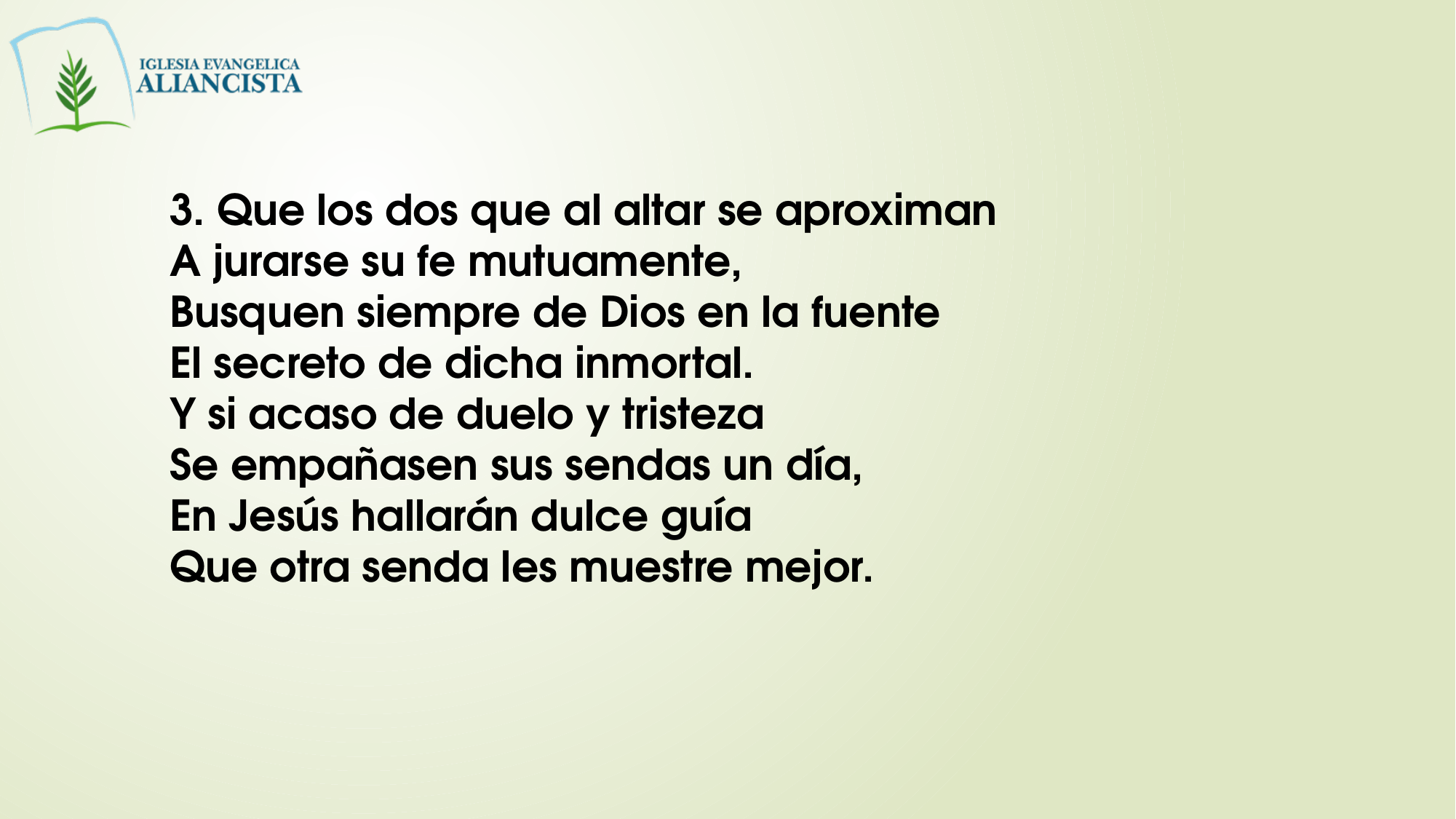

3. Que los dos que al altar se aproximan
A jurarse su fe mutuamente,
Busquen siempre de Dios en la fuente
El secreto de dicha inmortal.
Y si acaso de duelo y tristeza
Se empañasen sus sendas un día,
En Jesús hallarán dulce guía
Que otra senda les muestre mejor.